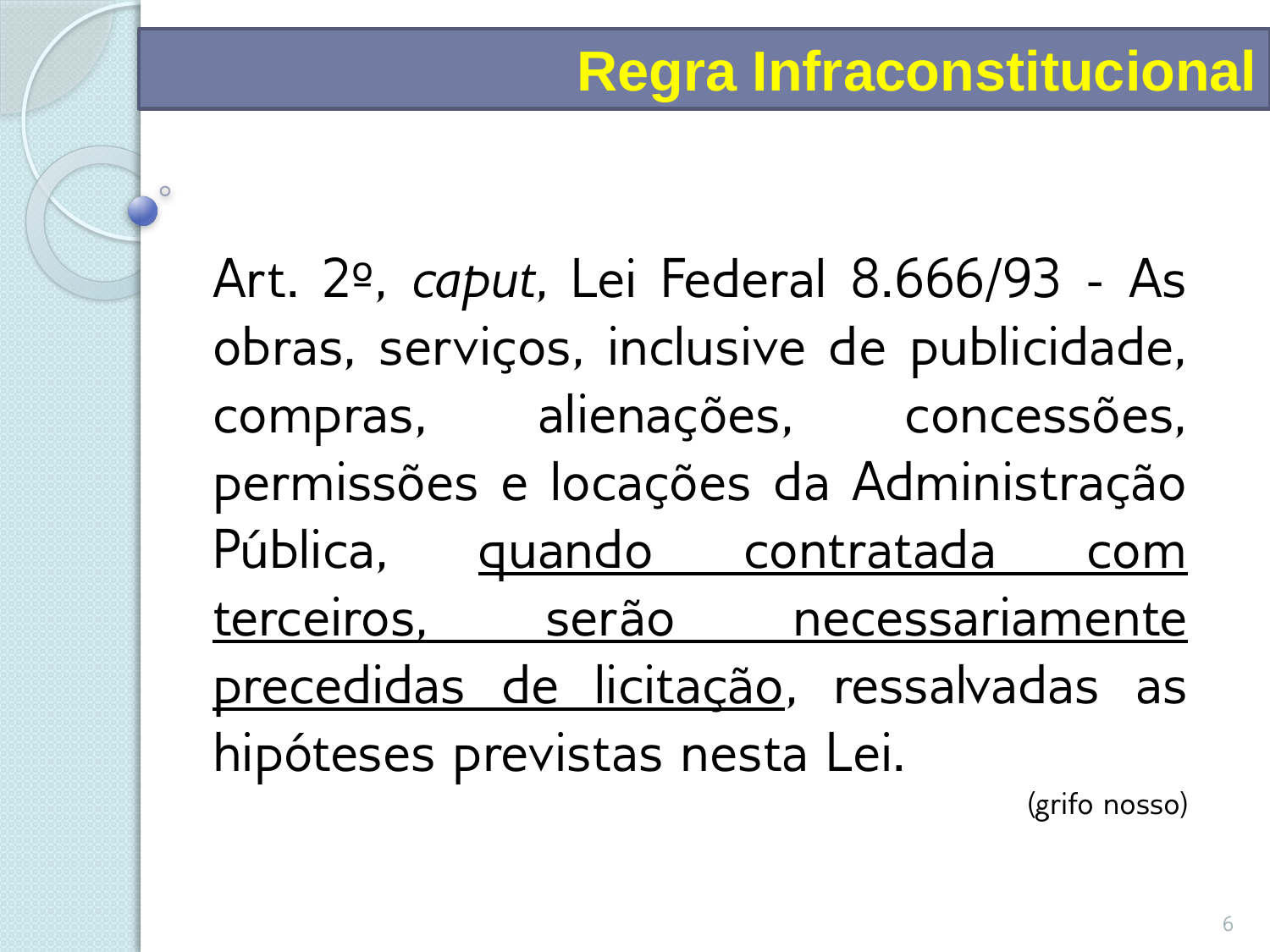

Regra Infraconstitucional
Art. 2º, caput, Lei Federal 8.666/93 - As obras, serviços, inclusive de publicidade, compras, alienações, concessões, permissões e locações da Administração Pública, quando contratada com terceiros, serão necessariamente precedidas de licitação, ressalvadas as hipóteses previstas nesta Lei.
(grifo nosso)
6